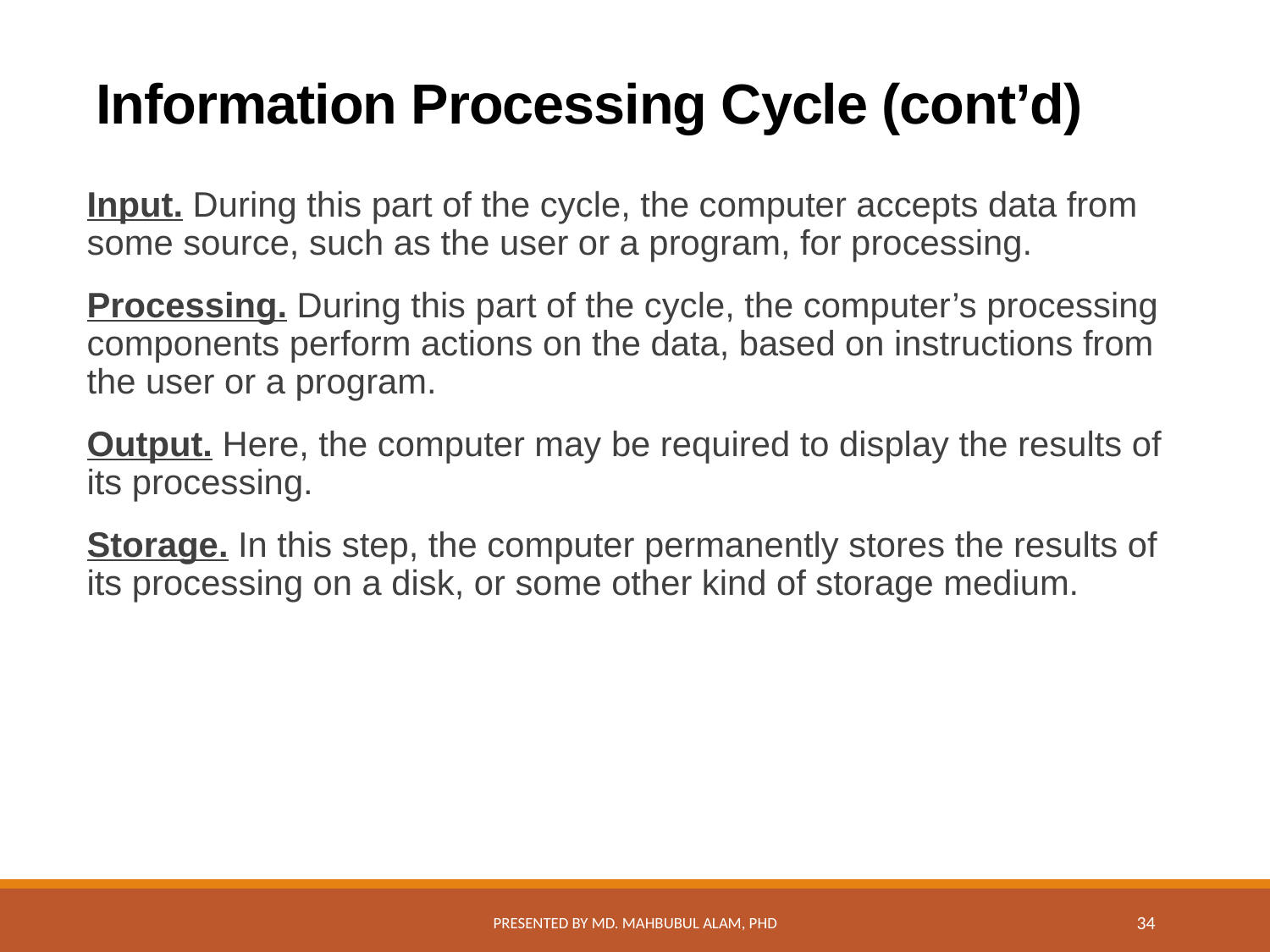

# Information Processing Cycle (cont’d)
Input. During this part of the cycle, the computer accepts data from some source, such as the user or a program, for processing.
Processing. During this part of the cycle, the computer’s processing components perform actions on the data, based on instructions from the user or a program.
Output. Here, the computer may be required to display the results of its processing.
Storage. In this step, the computer permanently stores the results of its processing on a disk, or some other kind of storage medium.
Presented by Md. Mahbubul Alam, PhD
34